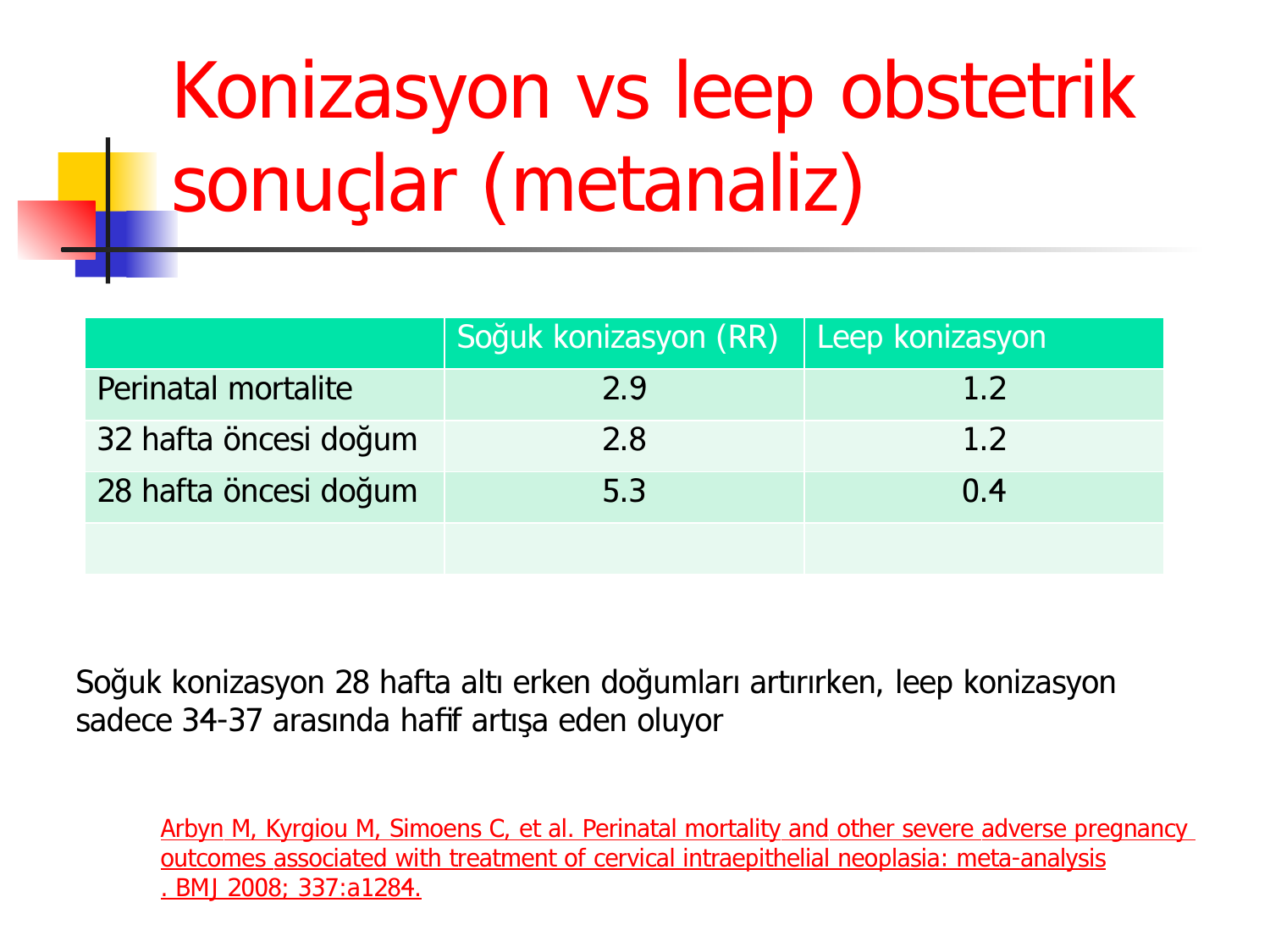

# Konizasyon vs leep obstetrik sonuçlar (metanaliz)
|  | Soğuk konizasyon (RR) | Leep konizasyon |
| --- | --- | --- |
| Perinatal mortalite | 2.9 | 1.2 |
| 32 hafta öncesi doğum | 2.8 | 1.2 |
| 28 hafta öncesi doğum | 5.3 | 0.4 |
|  |  |  |
Soğuk konizasyon 28 hafta altı erken doğumları artırırken, leep konizasyon sadece 34-37 arasında hafif artışa eden oluyor
Arbyn M, Kyrgiou M, Simoens C, et al. Perinatal mortality and other severe adverse pregnancy outcomes associated with treatment of cervical intraepithelial neoplasia: meta-analysis. BMJ 2008; 337:a1284.